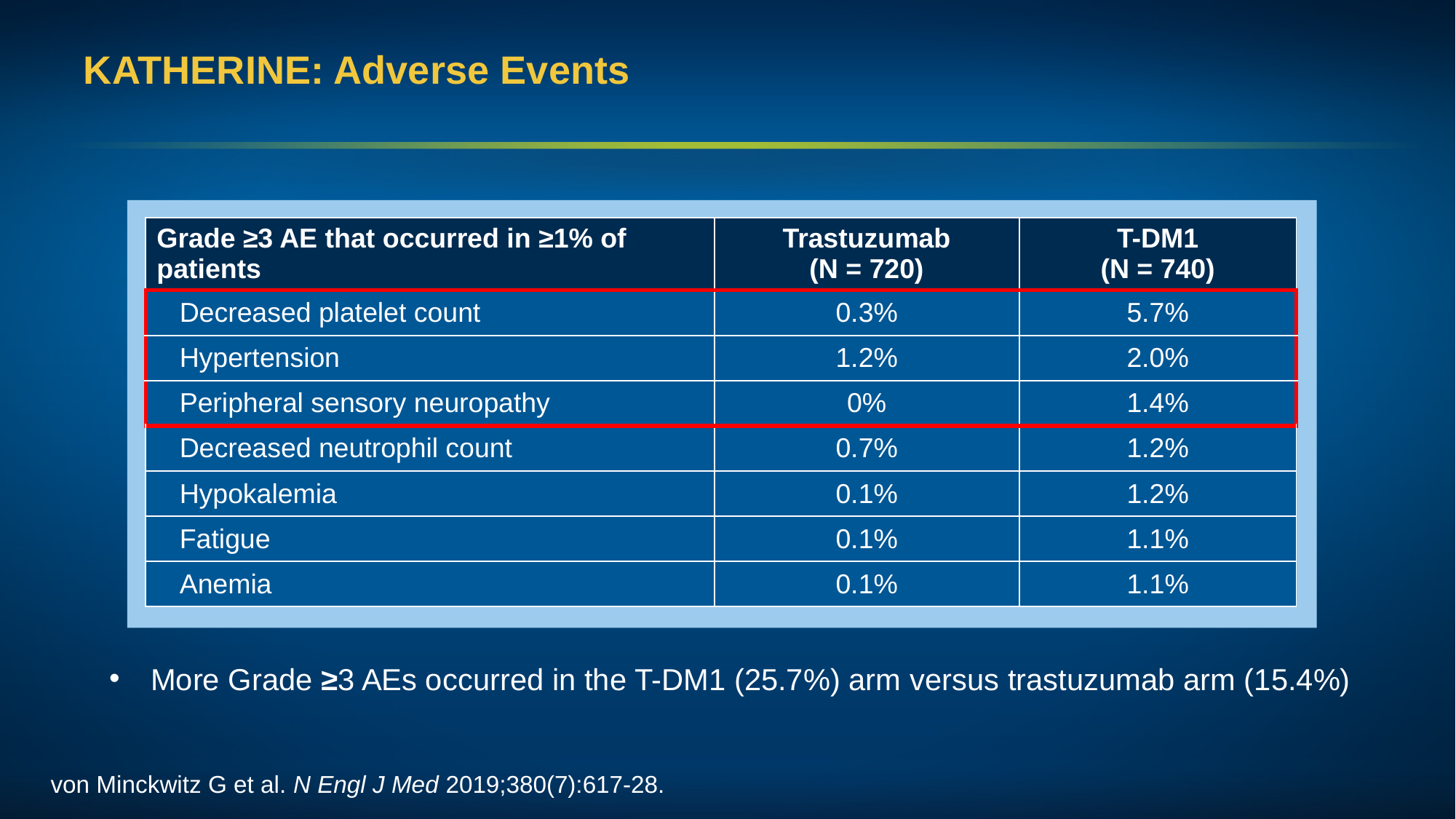

# KATHERINE: Adverse Events
ç
| Grade ≥3 AE that occurred in ≥1% of patients | Trastuzumab (N = 720) | T-DM1 (N = 740) |
| --- | --- | --- |
| Decreased platelet count | 0.3% | 5.7% |
| Hypertension | 1.2% | 2.0% |
| Peripheral sensory neuropathy | 0% | 1.4% |
| Decreased neutrophil count | 0.7% | 1.2% |
| Hypokalemia | 0.1% | 1.2% |
| Fatigue | 0.1% | 1.1% |
| Anemia | 0.1% | 1.1% |
More Grade ≥3 AEs occurred in the T-DM1 (25.7%) arm versus trastuzumab arm (15.4%)
von Minckwitz G et al. N Engl J Med 2019;380(7):617-28.